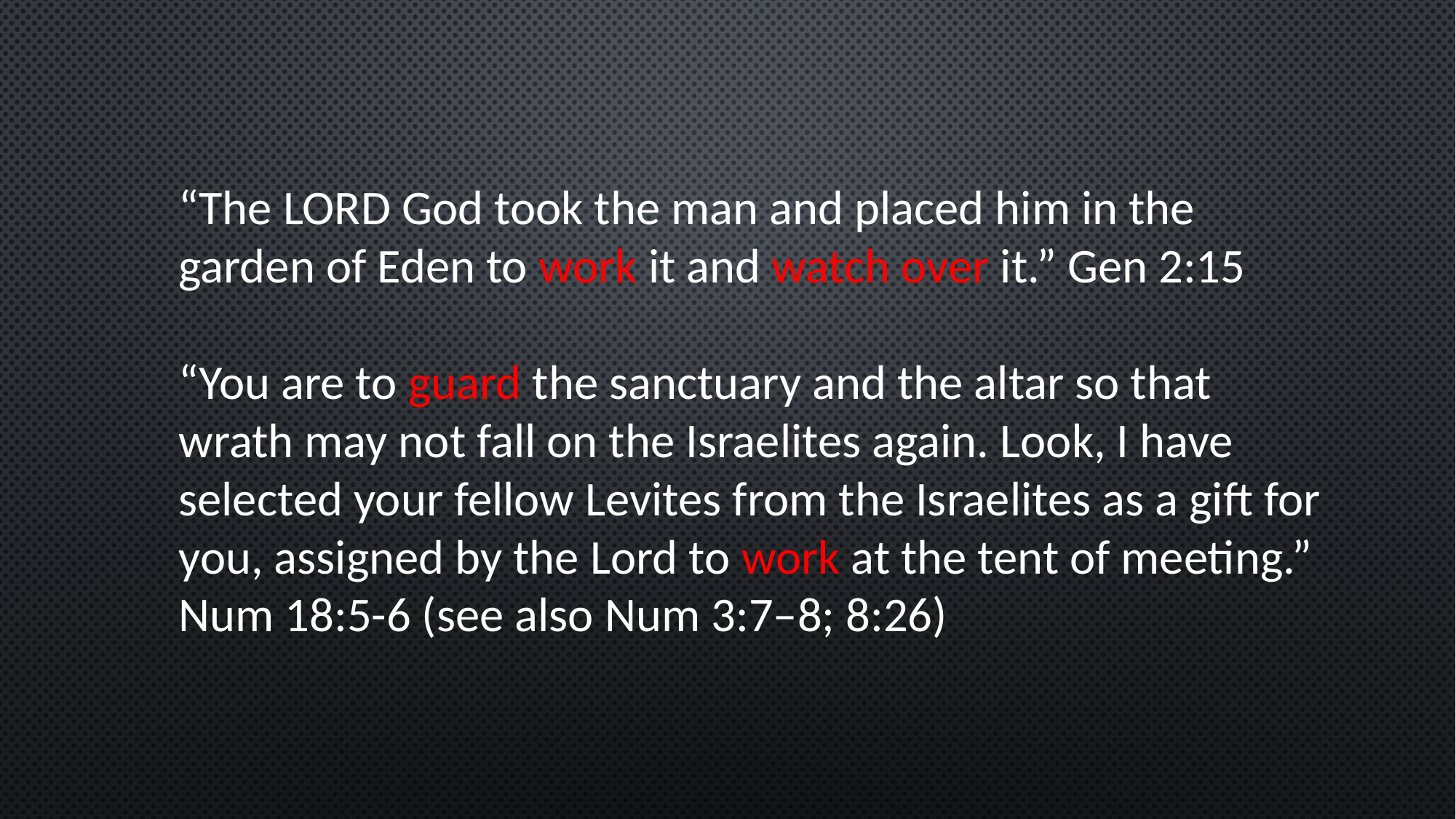

“The Lord God took the man and placed him in the garden of Eden to work it and watch over it.” Gen 2:15

“You are to guard the sanctuary and the altar so that wrath may not fall on the Israelites again. Look, I have selected your fellow Levites from the Israelites as a gift for you, assigned by the Lord to work at the tent of meeting.” Num 18:5-6 (see also Num 3:7–8; 8:26)